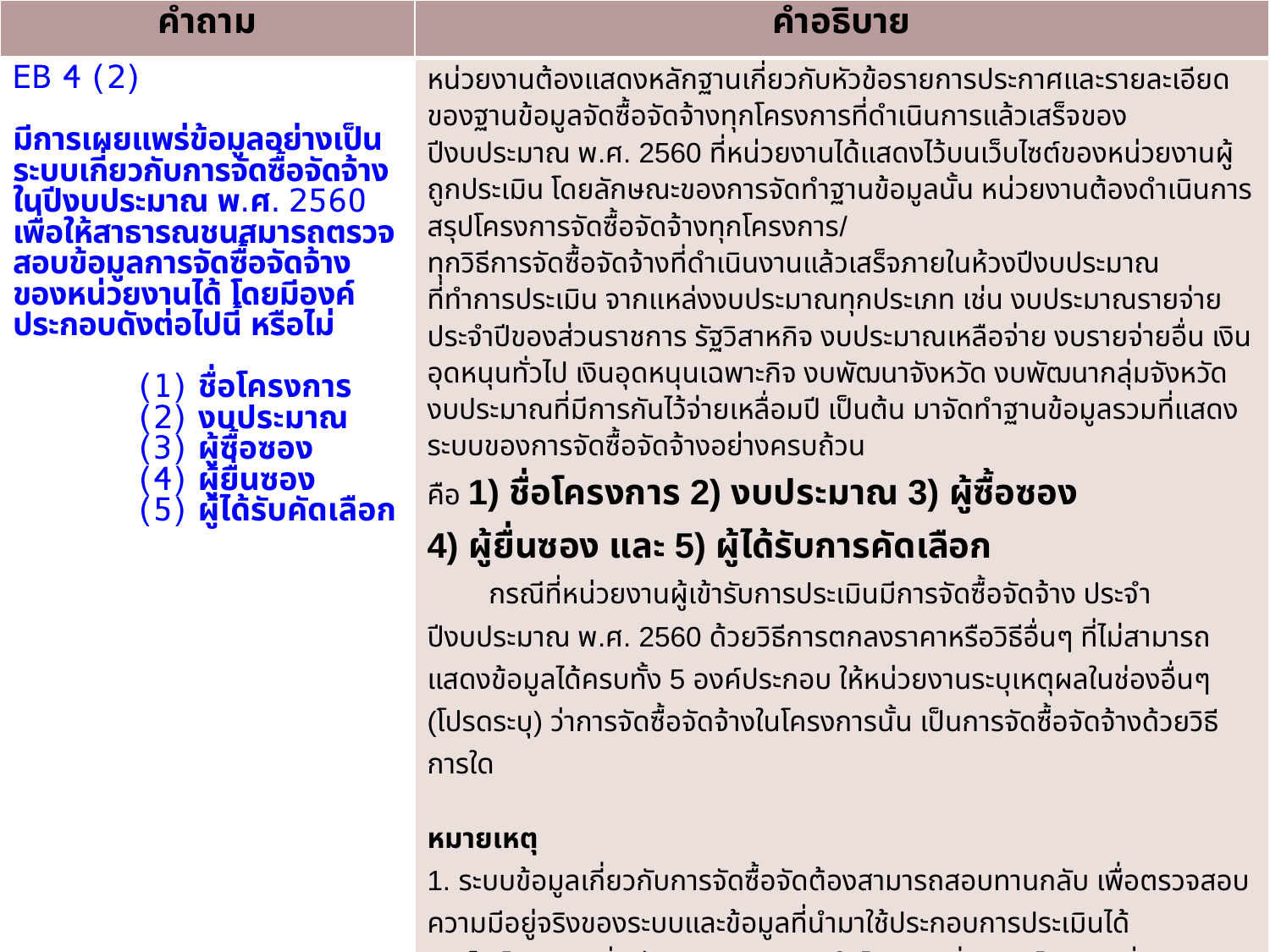

| คำถาม | คำอธิบาย |
| --- | --- |
| EB 4 (2) มีการเผยแพร่ข้อมูลอย่างเป็นระบบเกี่ยวกับการจัดซื้อจัดจ้าง ในปีงบประมาณ พ.ศ. 2560 เพื่อให้สาธารณชนสมารถตรวจสอบข้อมูลการจัดซื้อจัดจ้างของหน่วยงานได้ โดยมีองค์ประกอบดังต่อไปนี้ หรือไม่ (1) ชื่อโครงการ (2) งบประมาณ (3) ผู้ซื้อซอง (4) ผู้ยื่นซอง (5) ผู้ได้รับคัดเลือก | หน่วยงานต้องแสดงหลักฐานเกี่ยวกับหัวข้อรายการประกาศและรายละเอียดของฐานข้อมูลจัดซื้อจัดจ้างทุกโครงการที่ดำเนินการแล้วเสร็จของปีงบประมาณ พ.ศ. 2560 ที่หน่วยงานได้แสดงไว้บนเว็บไซต์ของหน่วยงานผู้ถูกประเมิน โดยลักษณะของการจัดทำฐานข้อมูลนั้น หน่วยงานต้องดำเนินการสรุปโครงการจัดซื้อจัดจ้างทุกโครงการ/ ทุกวิธีการจัดซื้อจัดจ้างที่ดำเนินงานแล้วเสร็จภายในห้วงปีงบประมาณ ที่ทำการประเมิน จากแหล่งงบประมาณทุกประเภท เช่น งบประมาณรายจ่ายประจำปีของส่วนราชการ รัฐวิสาหกิจ งบประมาณเหลือจ่าย งบรายจ่ายอื่น เงินอุดหนุนทั่วไป เงินอุดหนุนเฉพาะกิจ งบพัฒนาจังหวัด งบพัฒนากลุ่มจังหวัด งบประมาณที่มีการกันไว้จ่ายเหลื่อมปี เป็นต้น มาจัดทำฐานข้อมูลรวมที่แสดงระบบของการจัดซื้อจัดจ้างอย่างครบถ้วน คือ 1) ชื่อโครงการ 2) งบประมาณ 3) ผู้ซื้อซอง 4) ผู้ยื่นซอง และ 5) ผู้ได้รับการคัดเลือก   กรณีที่หน่วยงานผู้เข้ารับการประเมินมีการจัดซื้อจัดจ้าง ประจำปีงบประมาณ พ.ศ. 2560 ด้วยวิธีการตกลงราคาหรือวิธีอื่นๆ ที่ไม่สามารถแสดงข้อมูลได้ครบทั้ง 5 องค์ประกอบ ให้หน่วยงานระบุเหตุผลในช่องอื่นๆ (โปรดระบุ) ว่าการจัดซื้อจัดจ้างในโครงการนั้น เป็นการจัดซื้อจัดจ้างด้วยวิธีการใด หมายเหตุ 1. ระบบข้อมูลเกี่ยวกับการจัดซื้อจัดต้องสามารถสอบทานกลับ เพื่อตรวจสอบความมีอยู่จริงของระบบและข้อมูลที่นำมาใช้ประกอบการประเมินได้ 2. เป็นโครงการที่หน่วยงานดำเนินการในไตรมาสที่ 1 และไตรมาสที่ 2 ของปีงบประมาณ พ.ศ. 2560 |